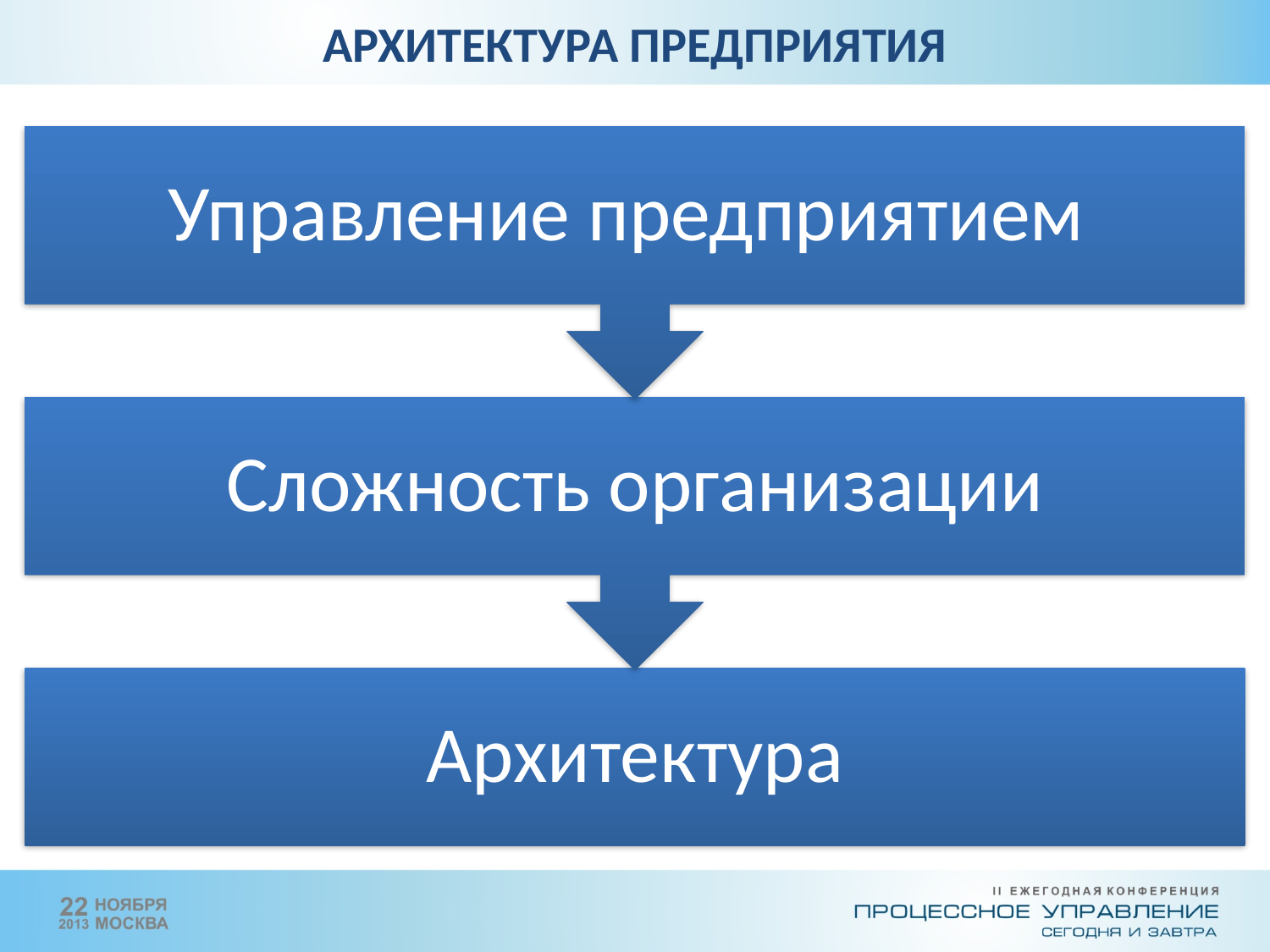

АРХИТЕКТУРА ПРЕДПРИЯТИЯ
Архитектура
Сложность организации
Управление предприятием